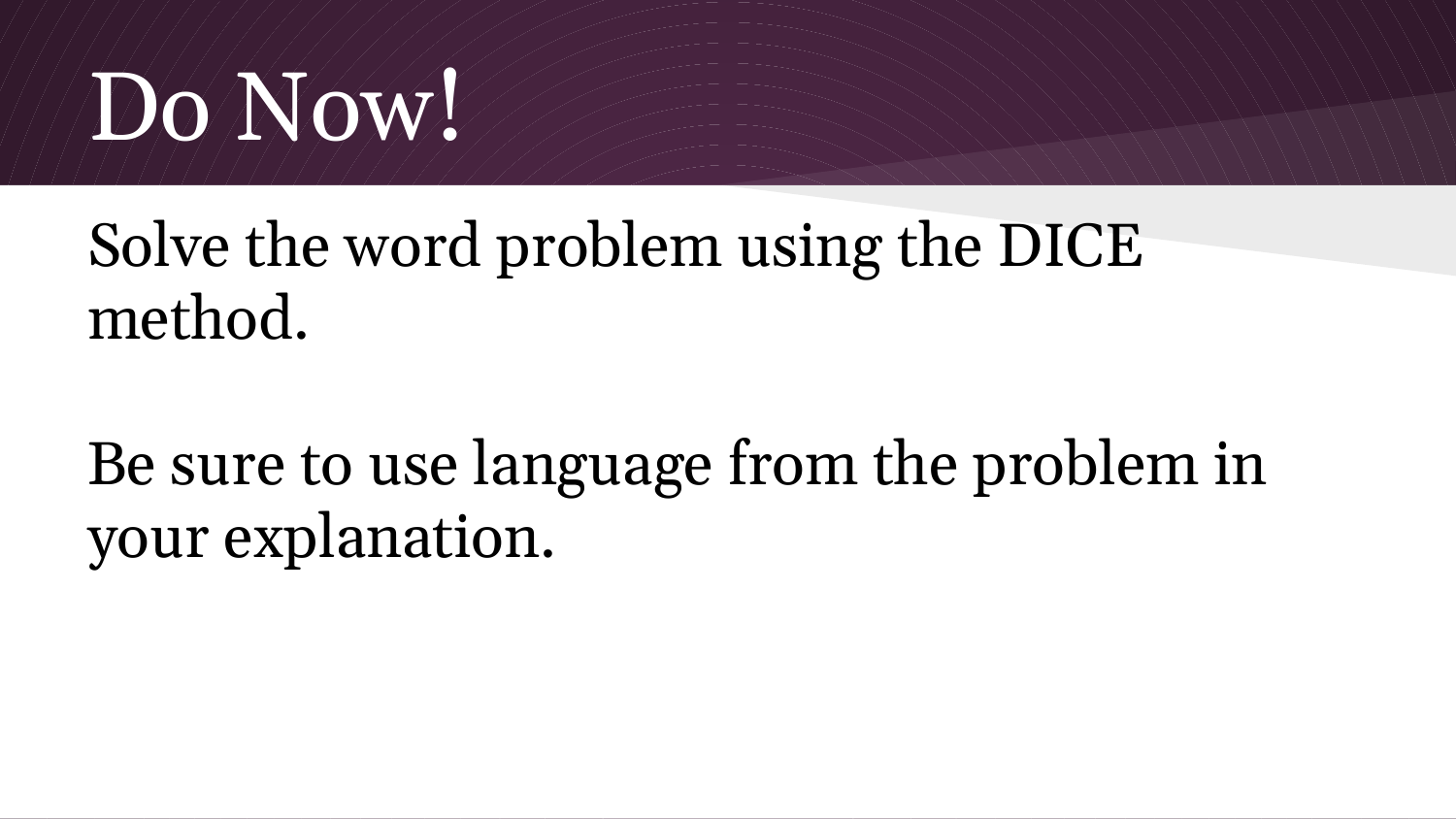

# Do Now!
Solve the word problem using the DICE method.

Be sure to use language from the problem in your explanation.